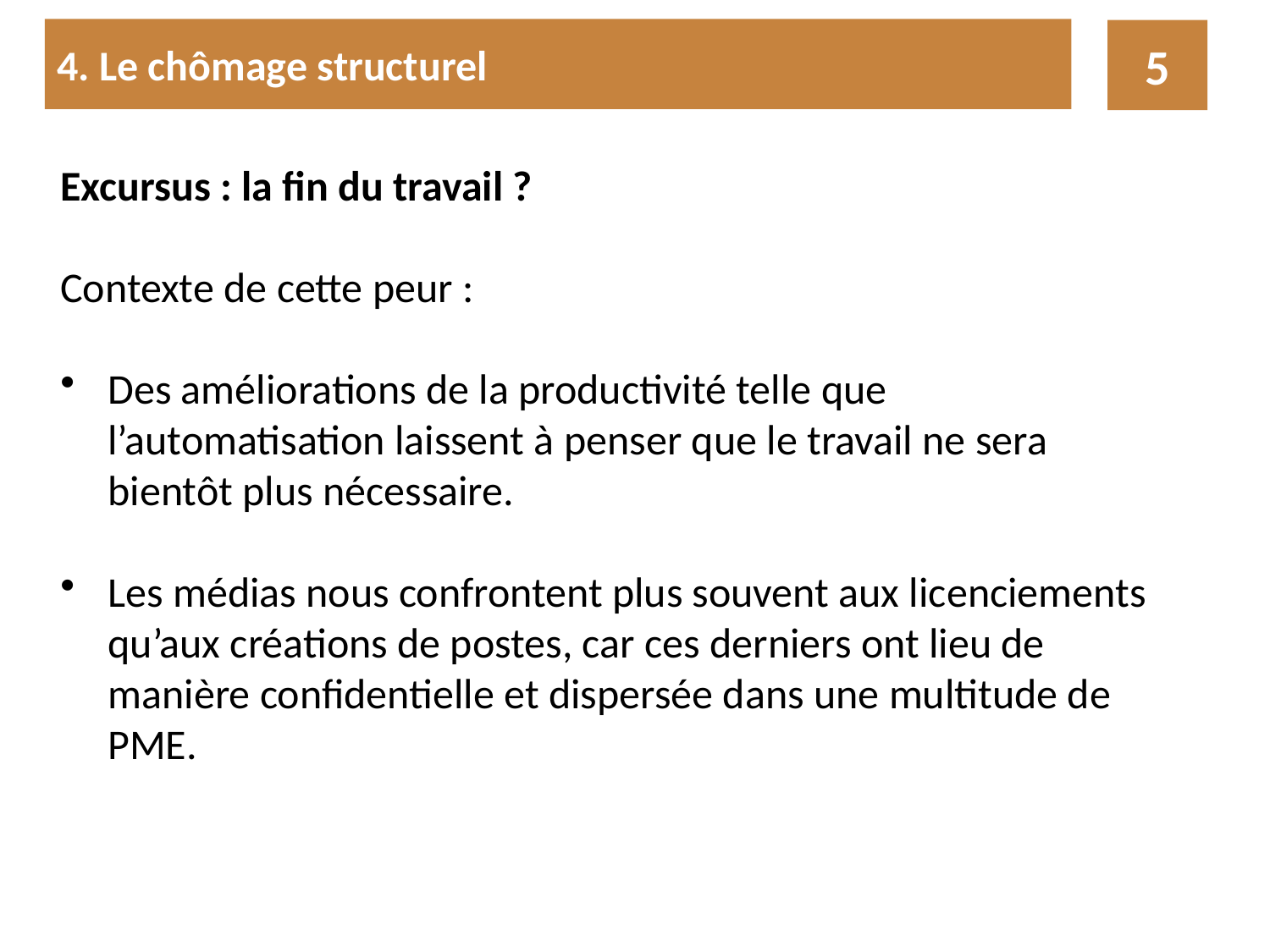

4. Le chômage structurel
5
Excursus : la fin du travail ?

Contexte de cette peur :

Des améliorations de la productivité telle que l’automatisation laissent à penser que le travail ne sera bientôt plus nécessaire.
Les médias nous confrontent plus souvent aux licenciements qu’aux créations de postes, car ces derniers ont lieu de manière confidentielle et dispersée dans une multitude de PME.